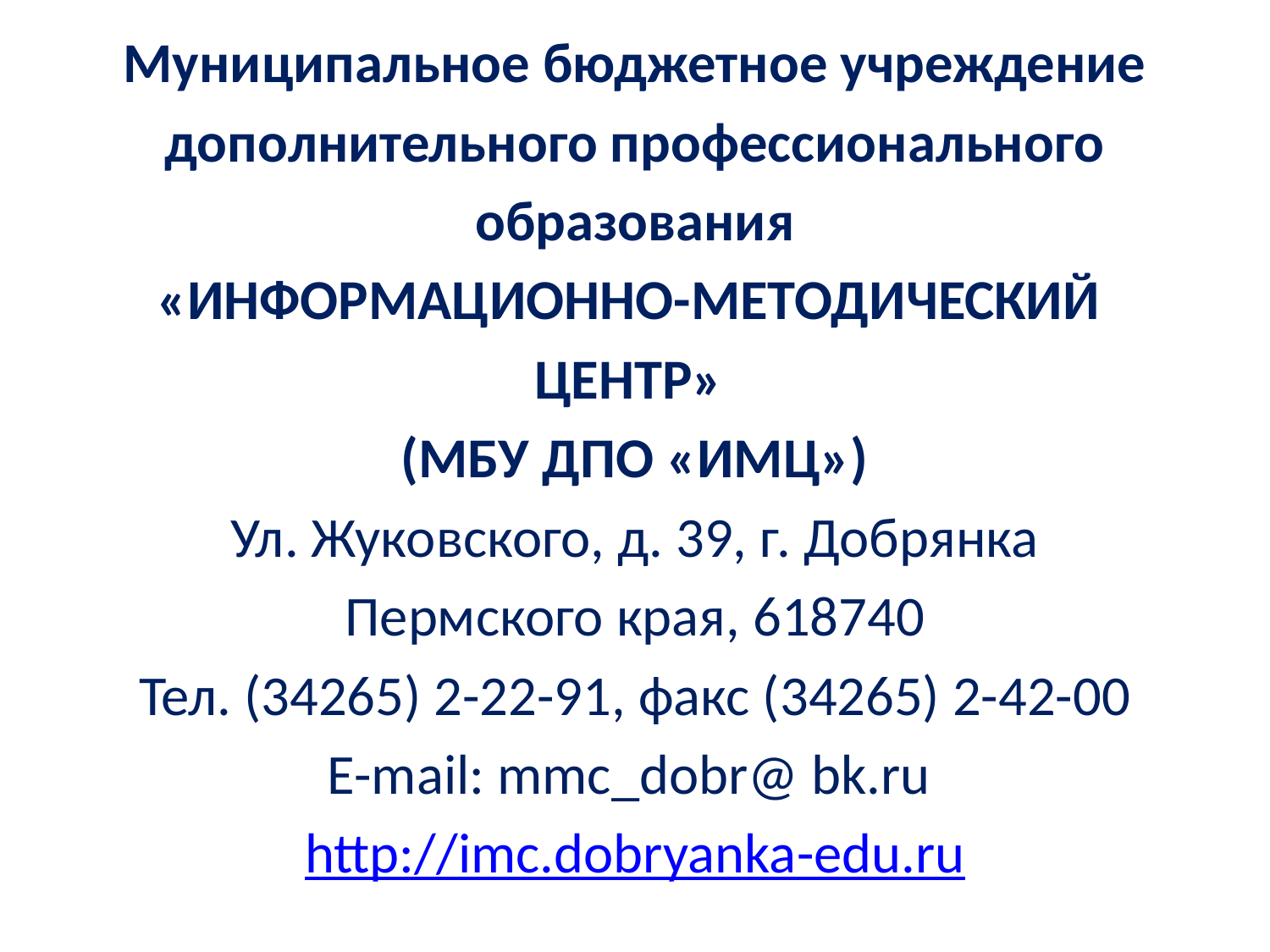

Муниципальное бюджетное учреждение
дополнительного профессионального
образования
«ИНФОРМАЦИОННО-МЕТОДИЧЕСКИЙ
ЦЕНТР»
(МБУ ДПО «ИМЦ»)
Ул. Жуковского, д. 39, г. Добрянка
Пермского края, 618740
Тел. (34265) 2-22-91, факс (34265) 2-42-00
E-mail: mmc_dobr@ bk.ru
http://imc.dobryanka-edu.ru
#